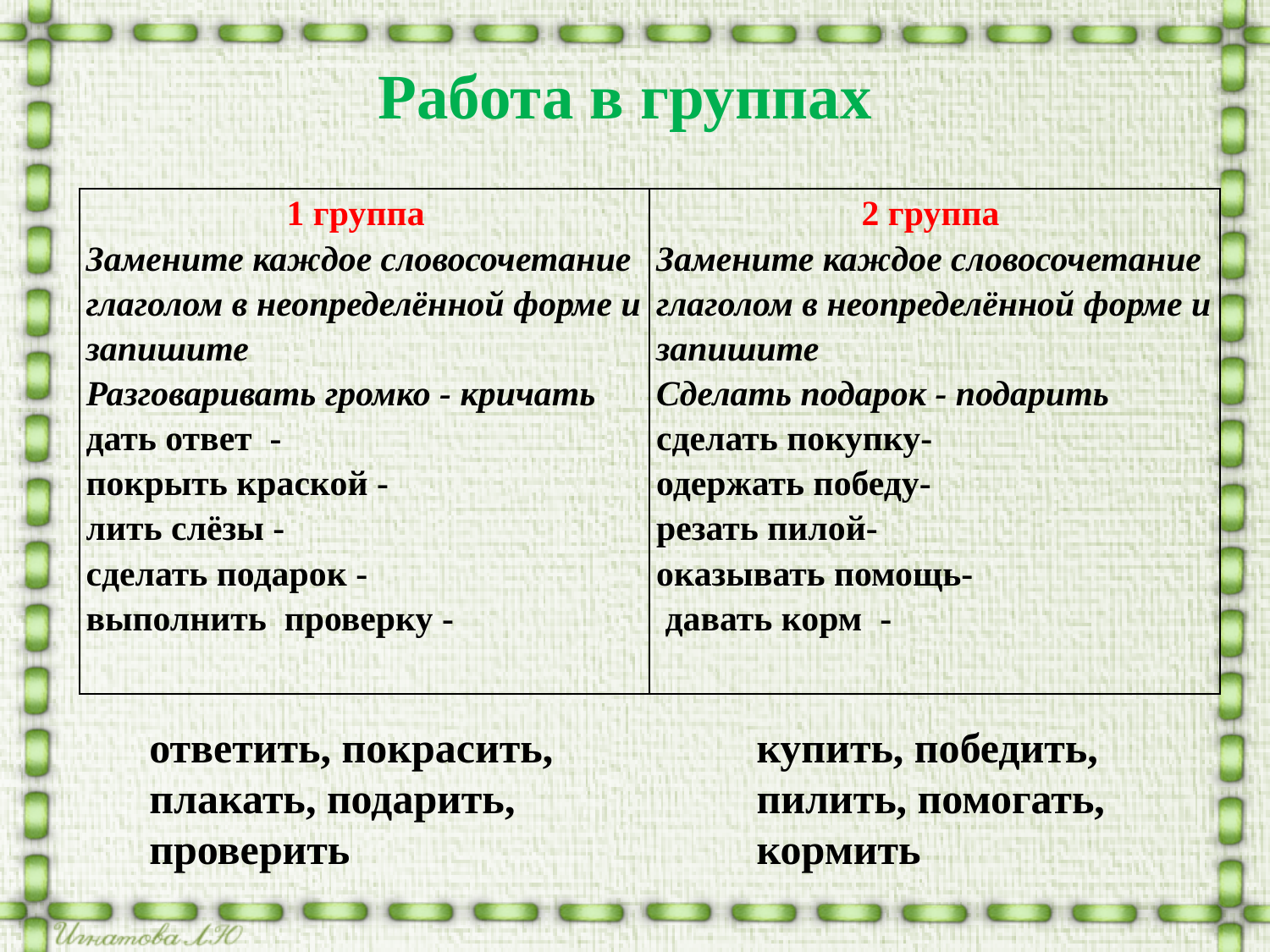

Работа в группах
| 1 группа Замените каждое словосочетание глаголом в неопределённой форме и запишите Разговаривать громко - кричать дать ответ - покрыть краской - лить слёзы - сделать подарок - выполнить проверку - | 2 группа Замените каждое словосочетание глаголом в неопределённой форме и запишите Сделать подарок - подарить сделать покупку- одержать победу- резать пилой- оказывать помощь- давать корм - |
| --- | --- |
ответить, покрасить,
плакать, подарить,
проверить
купить, победить, пилить, помогать, кормить